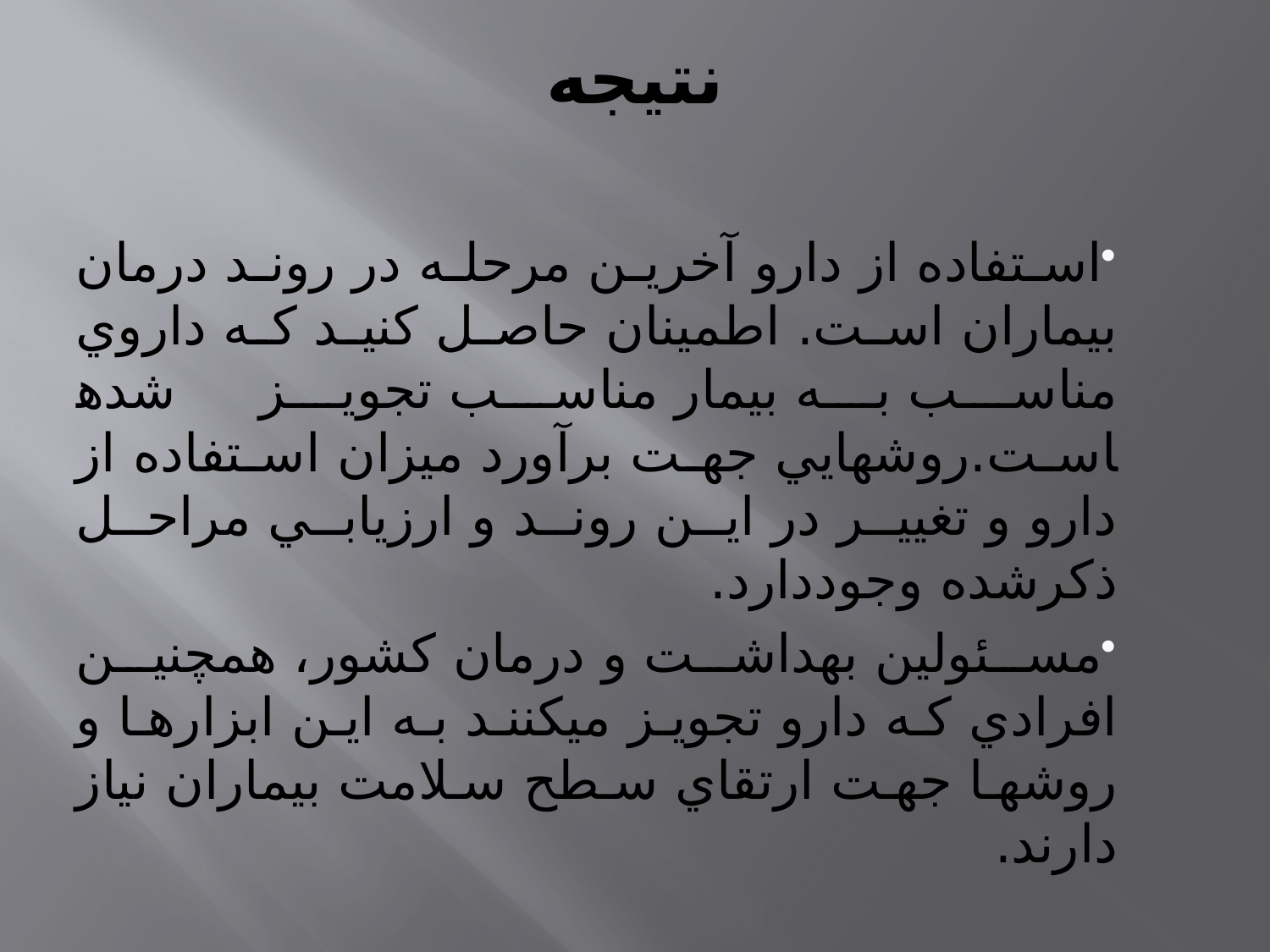

# نتيجه
استفاده از دارو آخرين مرحله در روند درمان بيماران است. اطمينان حاصل كنيد كه داروي مناسب به بيمار مناسب تجويز     شده­است.روش­هايي جهت برآورد ميزان استفاده از دارو و تغيير در اين روند و ارزيابي مراحل ذكرشده وجوددارد.
مسئولين بهداشت و درمان كشور، همچنين افرادي كه دارو تجويز مي­كنند به اين ابزارها و روش­ها جهت ارتقاي سطح سلامت بيماران نياز دارند.